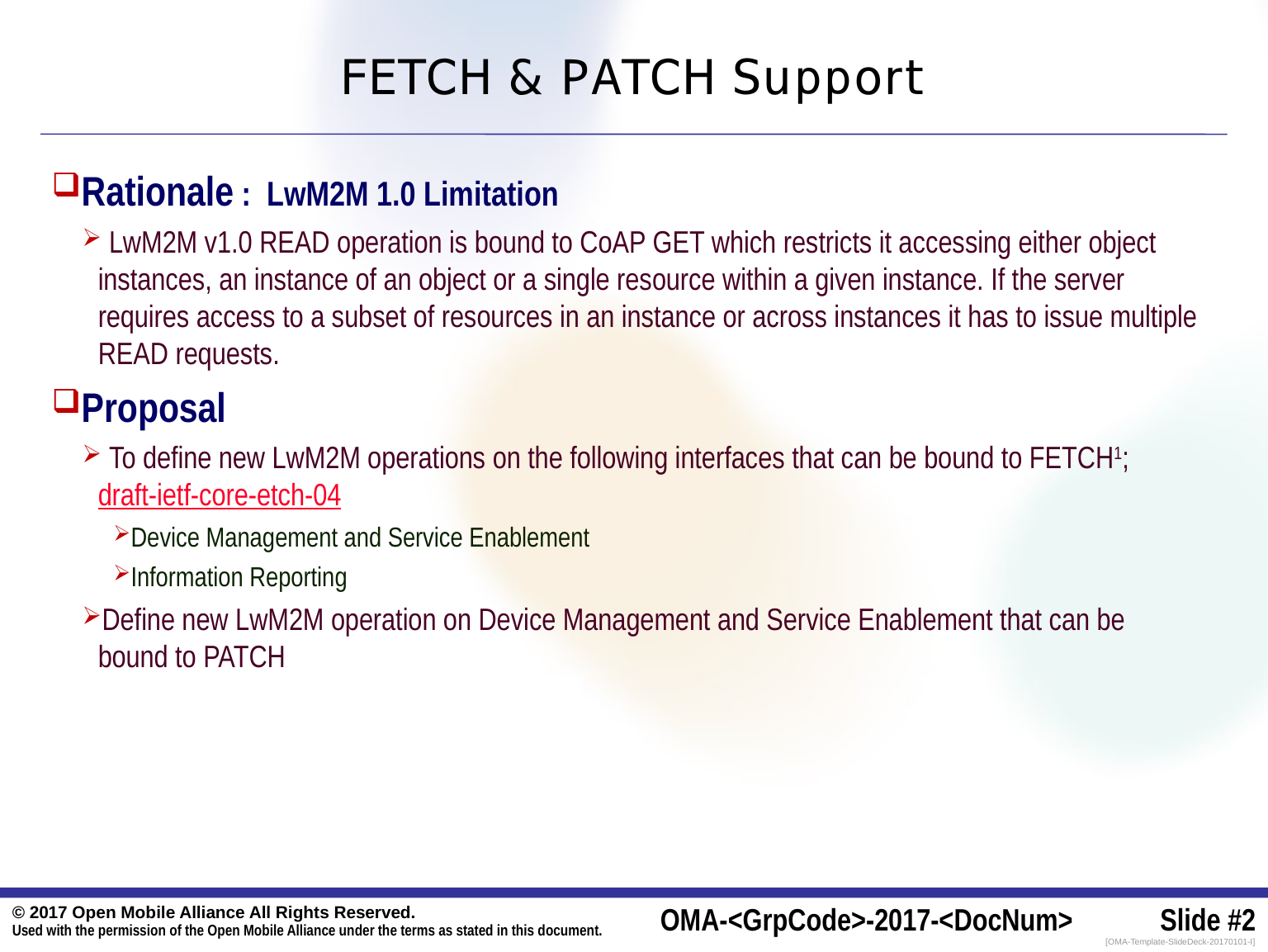

# FETCH & PATCH Support
Rationale :  LwM2M 1.0 Limitation
 LwM2M v1.0 READ operation is bound to CoAP GET which restricts it accessing either object instances, an instance of an object or a single resource within a given instance. If the server requires access to a subset of resources in an instance or across instances it has to issue multiple READ requests.
Proposal
 To define new LwM2M operations on the following interfaces that can be bound to FETCH1; draft-ietf-core-etch-04
Device Management and Service Enablement
Information Reporting
Define new LwM2M operation on Device Management and Service Enablement that can be bound to PATCH